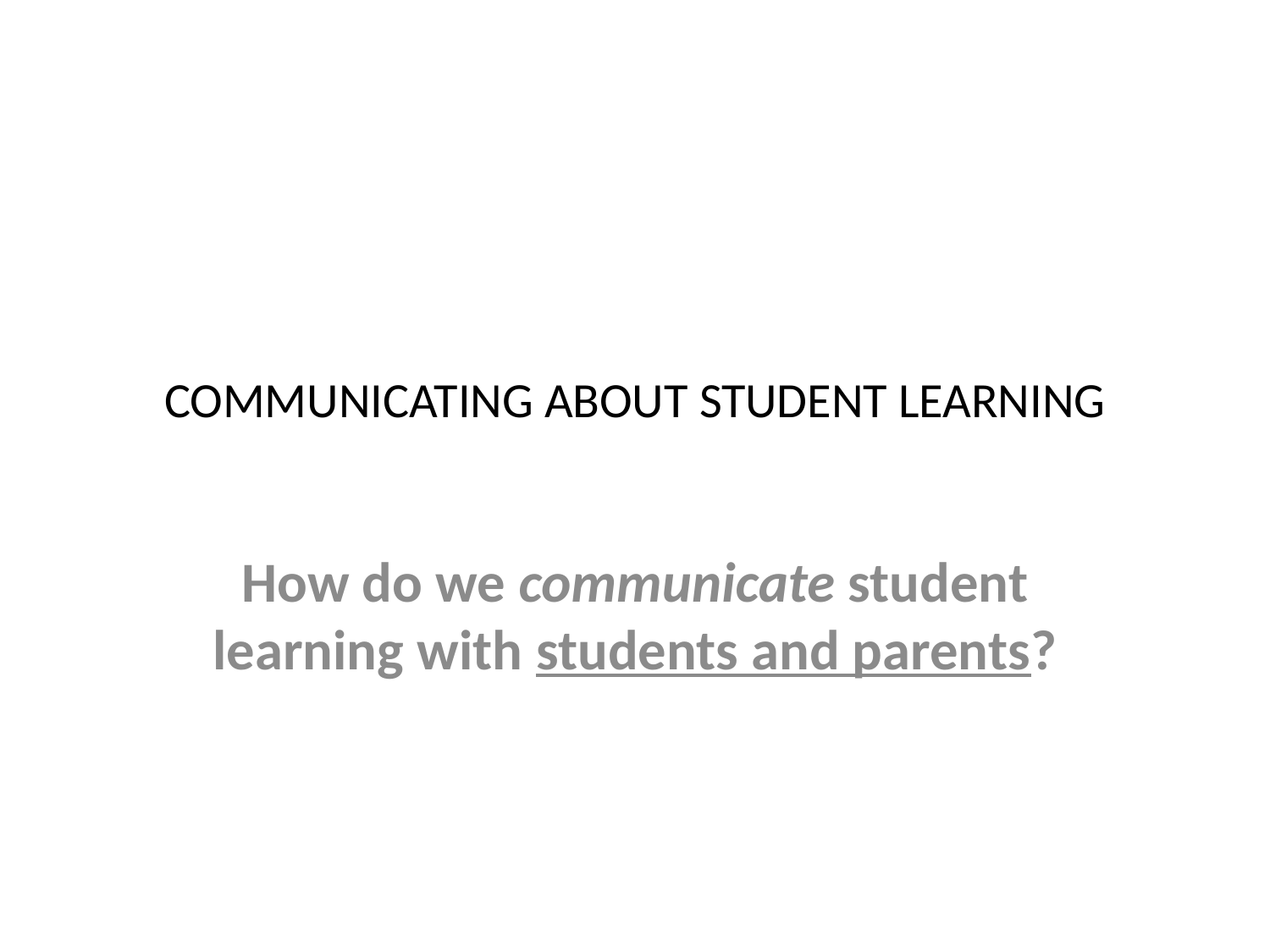

# COMMUNICATING ABOUT STUDENT LEARNING
How do we communicate student learning with students and parents?